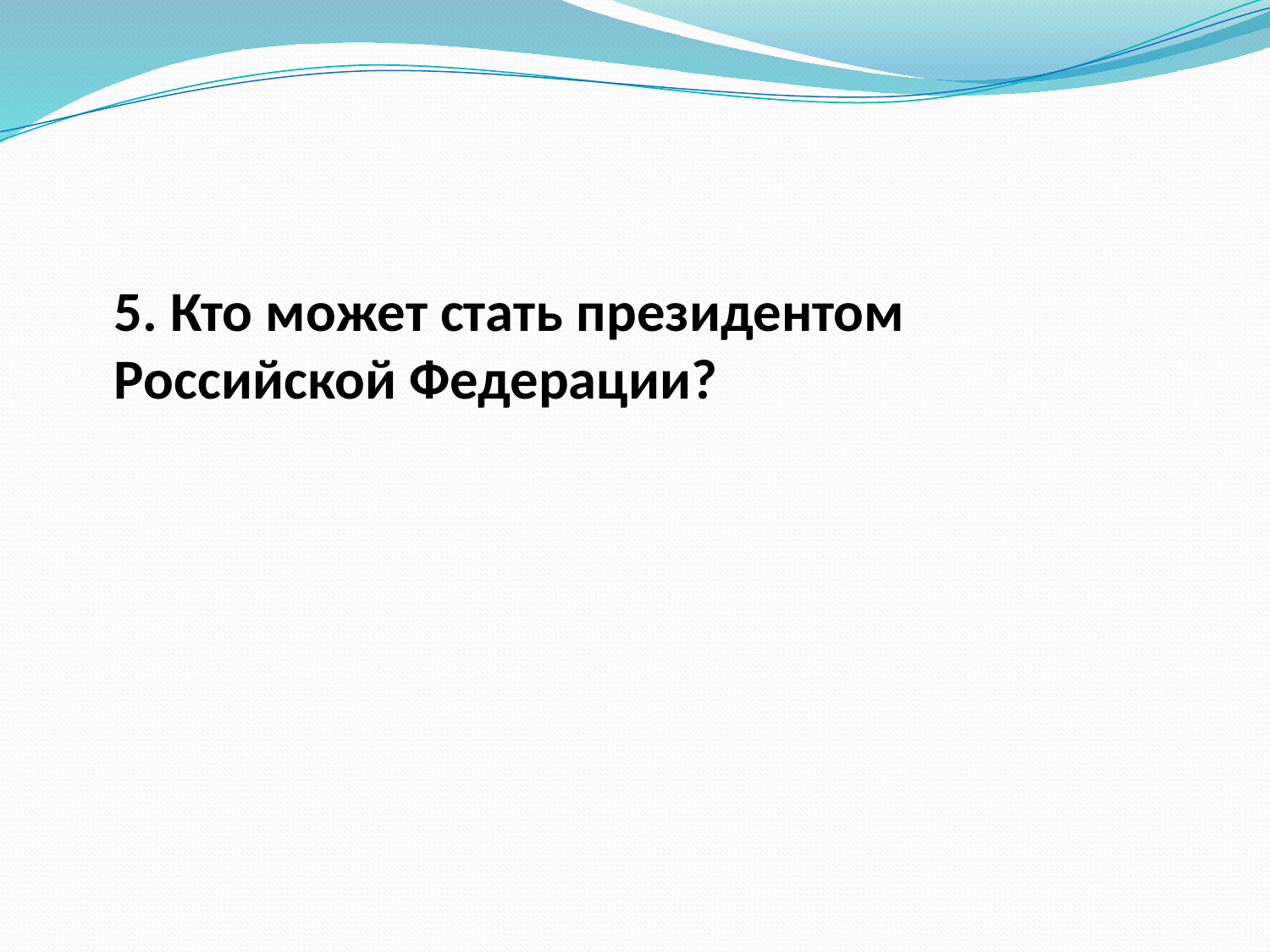

#
   5. Кто может стать президентом Российской Федерации?